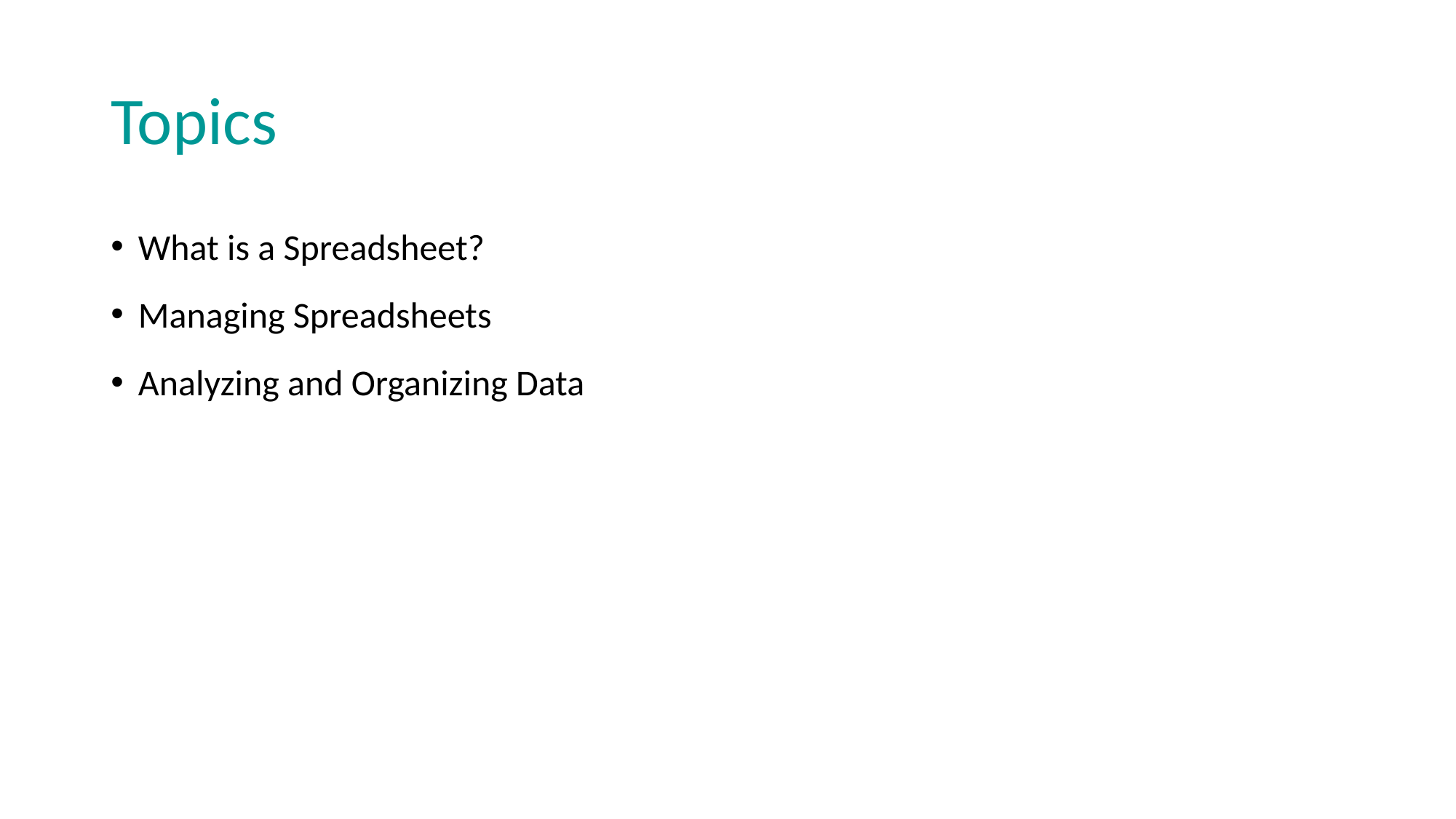

# Topics
What is a Spreadsheet?
Managing Spreadsheets
Analyzing and Organizing Data